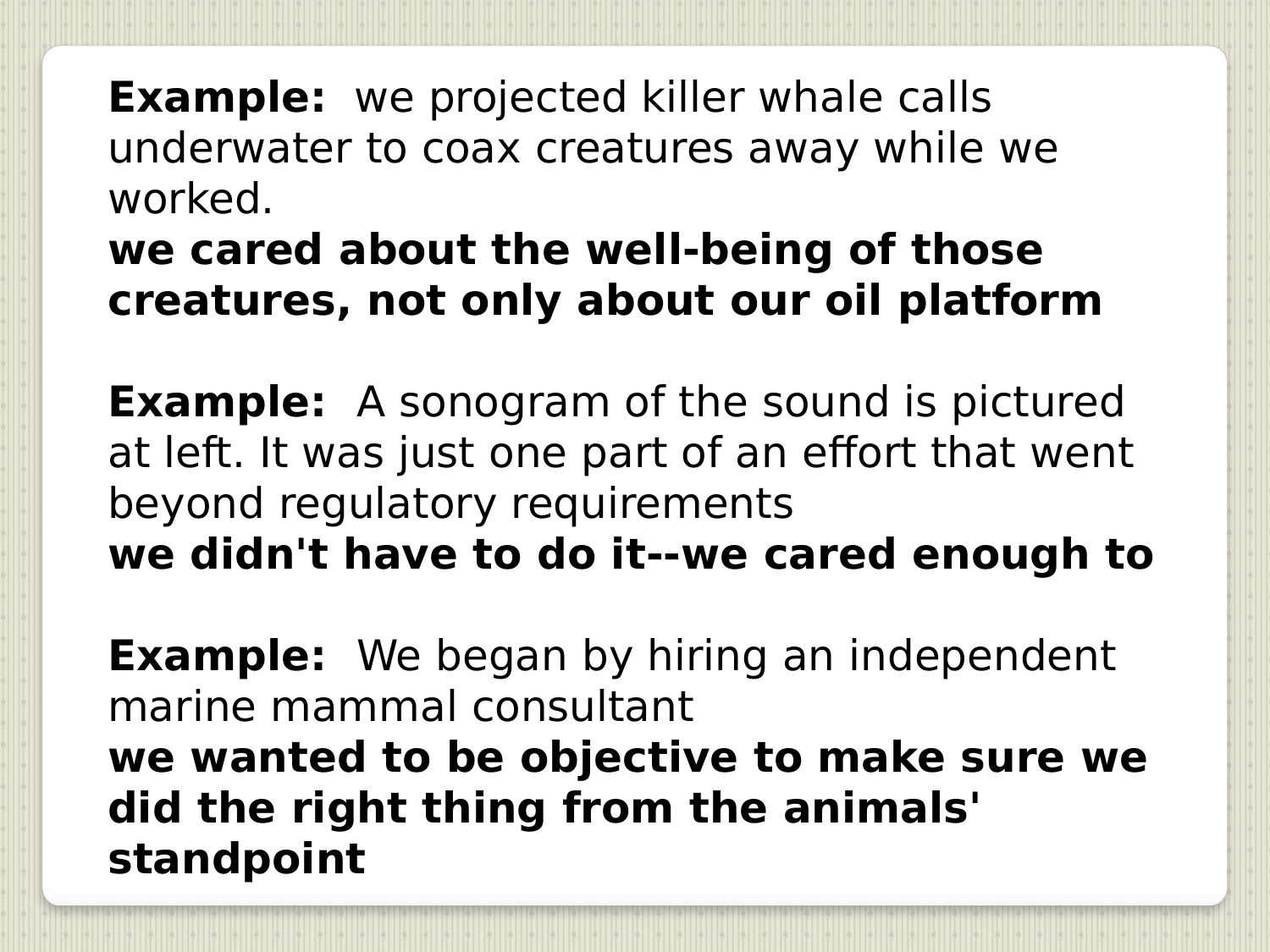

Example:  we projected killer whale calls underwater to coax creatures away while we worked.
we cared about the well-being of those creatures, not only about our oil platform
Example:  A sonogram of the sound is pictured at left. It was just one part of an effort that went beyond regulatory requirements
we didn't have to do it--we cared enough to
Example:  We began by hiring an independent marine mammal consultant
we wanted to be objective to make sure we did the right thing from the animals' standpoint